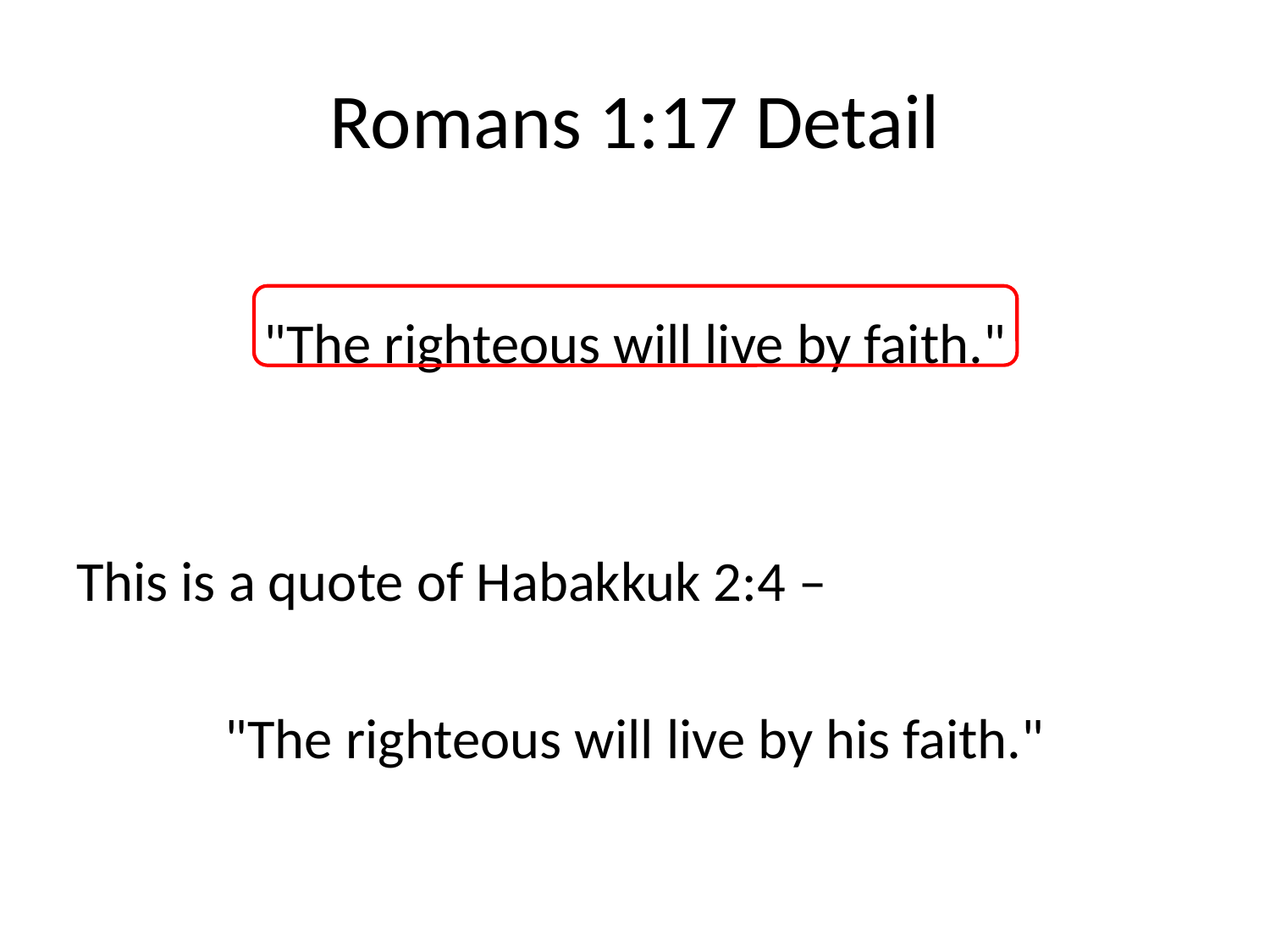

# Romans 1:17 Detail

"The righteous will live by faith."

This is a quote of Habakkuk 2:4 –

"The righteous will live by his faith."